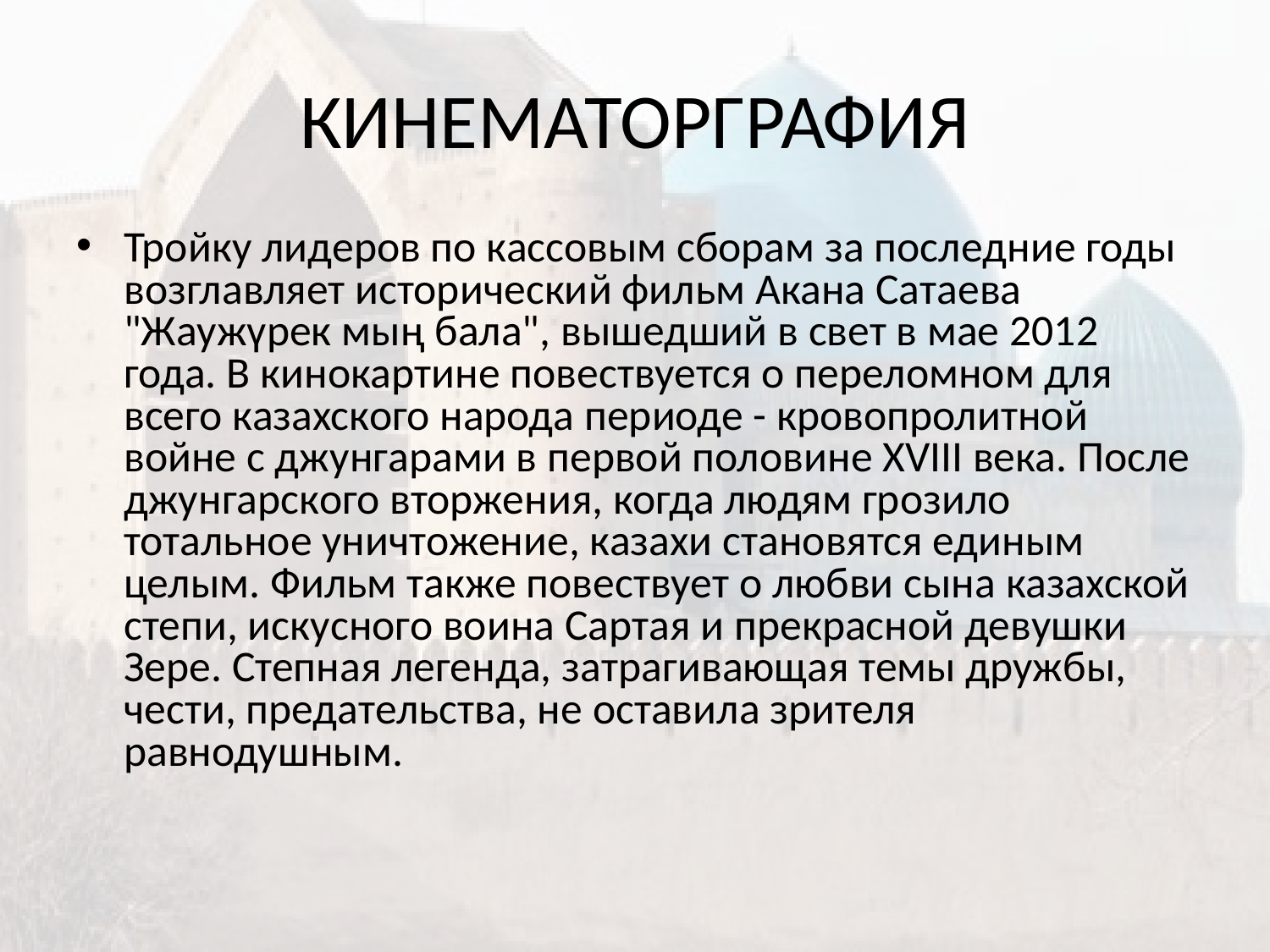

# КИНЕМАТОРГРАФИЯ
Тройку лидеров по кассовым сборам за последние годы возглавляет исторический фильм Акана Сатаева "Жаужүрек мың бала", вышедший в свет в мае 2012 года. В кинокартине повествуется о переломном для всего казахского народа периоде - кровопролитной войне с джунгарами в первой половине XVIII века. После джунгарского вторжения, когда людям грозило тотальное уничтожение, казахи становятся единым целым. Фильм также повествует о любви сына казахской степи, искусного воина Сартая и прекрасной девушки Зере. Степная легенда, затрагивающая темы дружбы, чести, предательства, не оставила зрителя равнодушным.